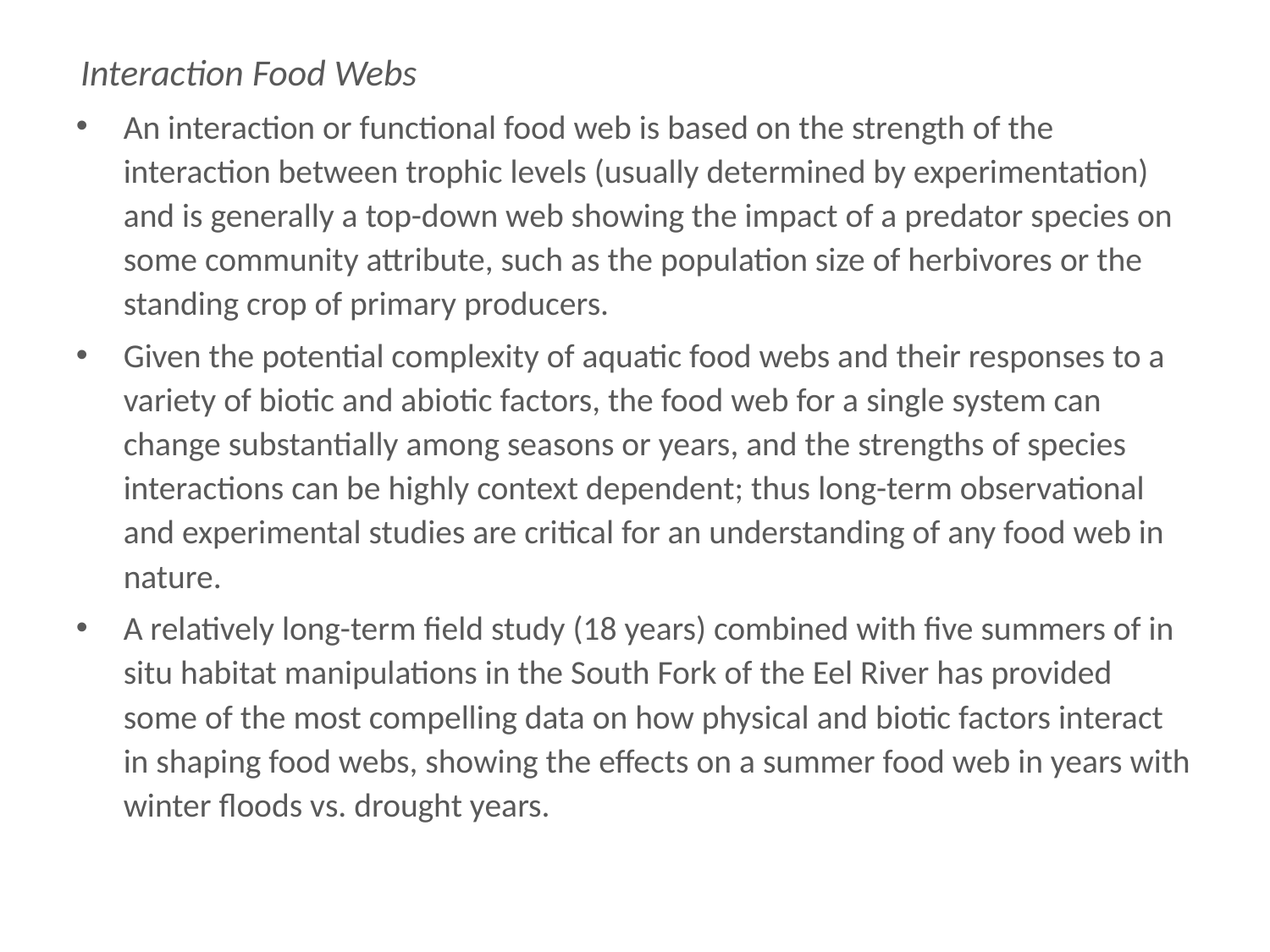

# Interaction Food Webs
Interaction Food Webs
An interaction or functional food web is based on the strength of the interaction between trophic levels (usually determined by experimentation) and is generally a top-down web showing the impact of a predator species on some community attribute, such as the population size of herbivores or the standing crop of primary producers.
Given the potential complexity of aquatic food webs and their responses to a variety of biotic and abiotic factors, the food web for a single system can change substantially among seasons or years, and the strengths of species interactions can be highly context dependent; thus long-term observational and experimental studies are critical for an understanding of any food web in nature.
A relatively long-term field study (18 years) combined with five summers of in situ habitat manipulations in the South Fork of the Eel River has provided some of the most compelling data on how physical and biotic factors interact in shaping food webs, showing the effects on a summer food web in years with winter floods vs. drought years.